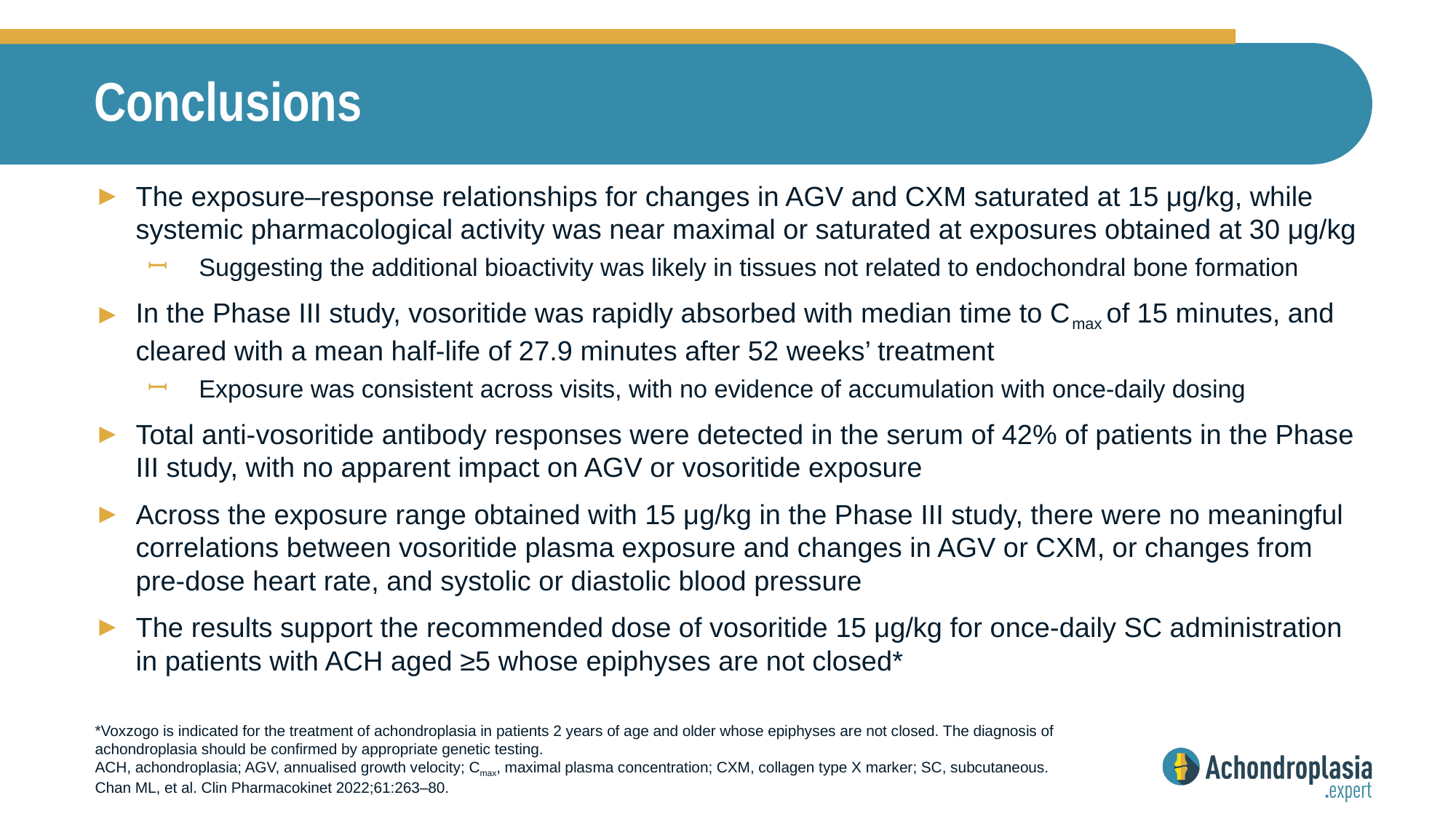

# Conclusions
The exposure–response relationships for changes in AGV and CXM saturated at 15 μg/kg, while systemic pharmacological activity was near maximal or saturated at exposures obtained at 30 μg/kg
Suggesting the additional bioactivity was likely in tissues not related to endochondral bone formation
In the Phase III study, vosoritide was rapidly absorbed with median time to Cmax of 15 minutes, and cleared with a mean half-life of 27.9 minutes after 52 weeks’ treatment
Exposure was consistent across visits, with no evidence of accumulation with once-daily dosing
Total anti-vosoritide antibody responses were detected in the serum of 42% of patients in the Phase III study, with no apparent impact on AGV or vosoritide exposure
Across the exposure range obtained with 15 μg/kg in the Phase III study, there were no meaningful correlations between vosoritide plasma exposure and changes in AGV or CXM, or changes from pre-dose heart rate, and systolic or diastolic blood pressure
The results support the recommended dose of vosoritide 15 μg/kg for once-daily SC administration in patients with ACH aged ≥5 whose epiphyses are not closed*
*Voxzogo is indicated for the treatment of achondroplasia in patients 2 years of age and older whose epiphyses are not closed. The diagnosis of achondroplasia should be confirmed by appropriate genetic testing.
ACH, achondroplasia; AGV, annualised growth velocity; Cmax, maximal plasma concentration; CXM, collagen type X marker; SC, subcutaneous.
Chan ML, et al. Clin Pharmacokinet 2022;61:263–80.